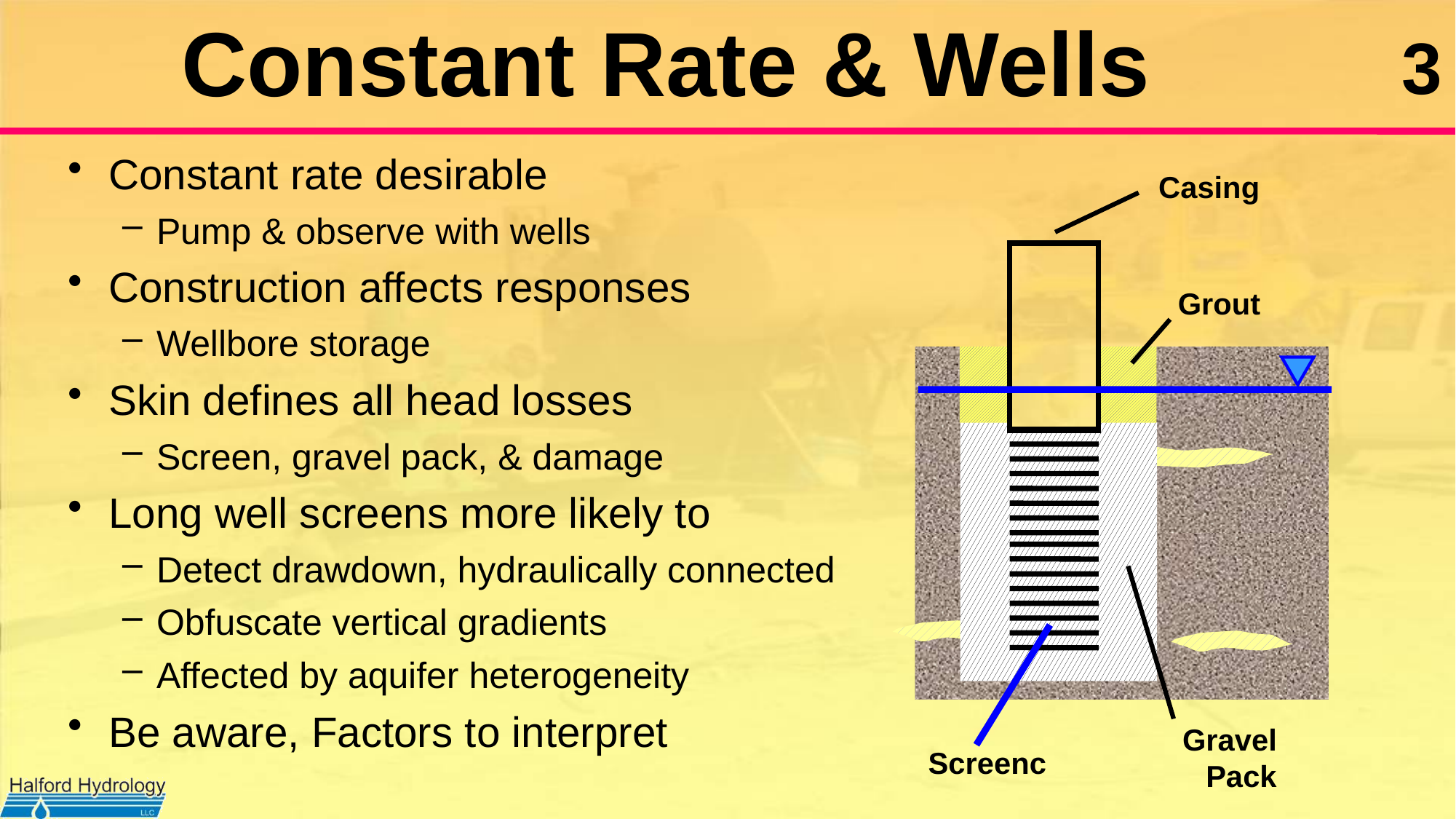

# Constant Rate & Wells
Constant rate desirable
Pump & observe with wells
Construction affects responses
Wellbore storage
Skin defines all head losses
Screen, gravel pack, & damage
Long well screens more likely to
Detect drawdown, hydraulically connected
Obfuscate vertical gradients
Affected by aquifer heterogeneity
Be aware, Factors to interpret
Casing

Grout

Gravel
Pack
Screenc